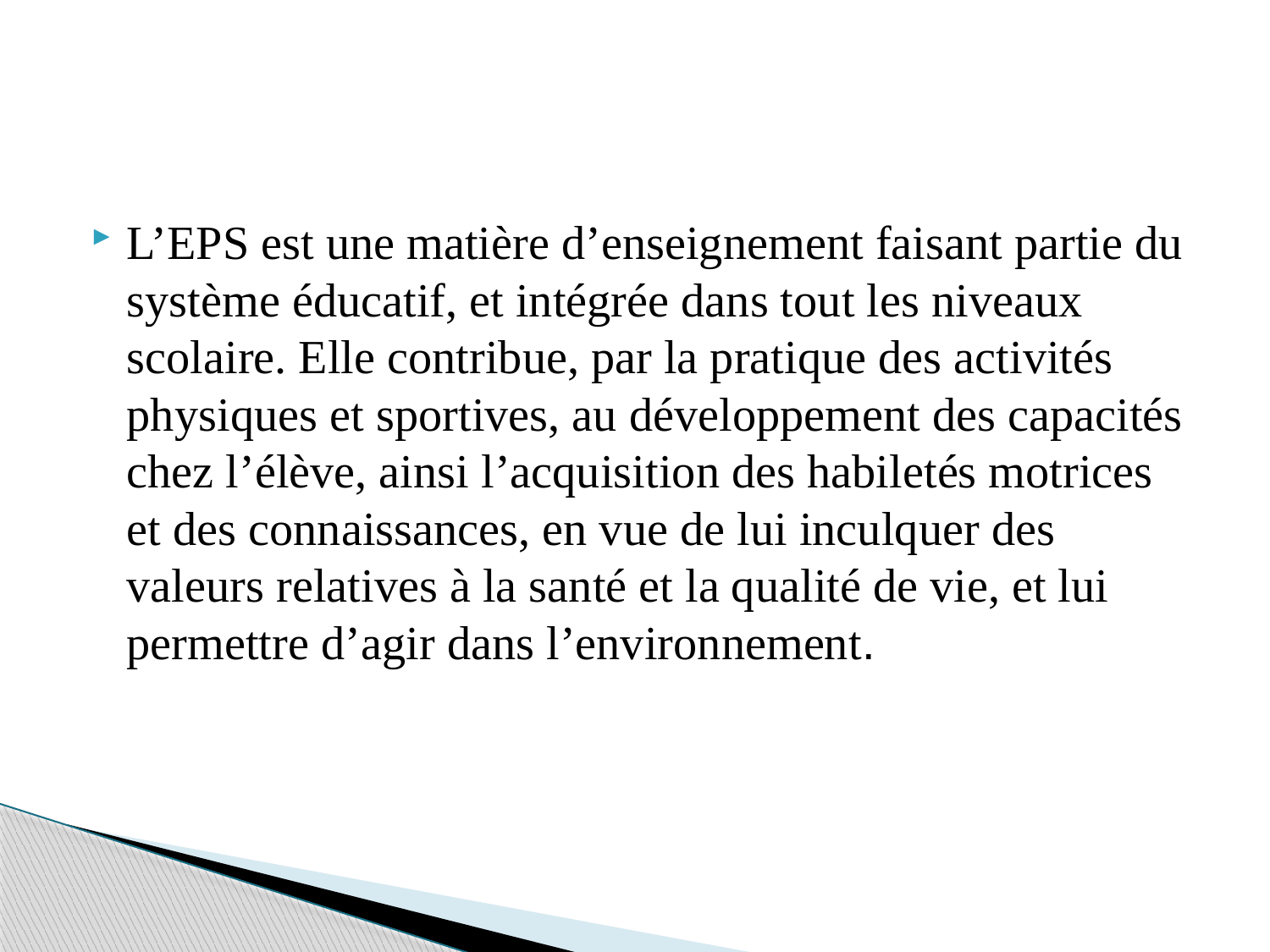

L’EPS est une matière d’enseignement faisant partie du système éducatif, et intégrée dans tout les niveaux scolaire. Elle contribue, par la pratique des activités physiques et sportives, au développement des capacités chez l’élève, ainsi l’acquisition des habiletés motrices et des connaissances, en vue de lui inculquer des valeurs relatives à la santé et la qualité de vie, et lui permettre d’agir dans l’environnement.